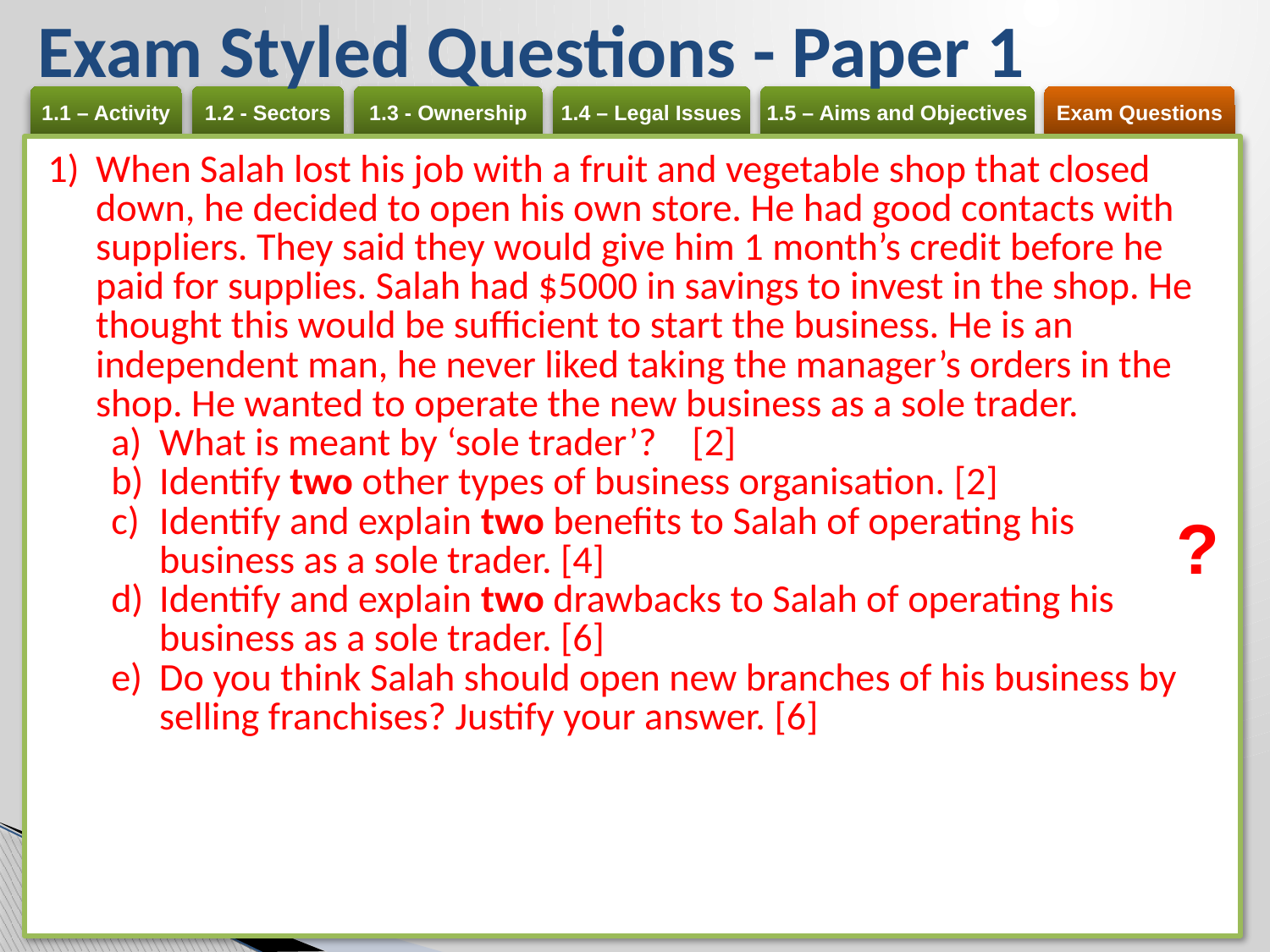

# Exam Styled Questions - Paper 1
| When Salah lost his job with a fruit and vegetable shop that closed down, he decided to open his own store. He had good contacts with suppliers. They said they would give him 1 month’s credit before he paid for supplies. Salah had $5000 in savings to invest in the shop. He thought this would be sufficient to start the business. He is an independent man, he never liked taking the manager’s orders in the shop. He wanted to operate the new business as a sole trader. What is meant by ‘sole trader’? [2] Identify two other types of business organisation. [2] Identify and explain two benefits to Salah of operating his business as a sole trader. [4] Identify and explain two drawbacks to Salah of operating his business as a sole trader. [6] Do you think Salah should open new branches of his business by selling franchises? Justify your answer. [6] |
| --- |
?